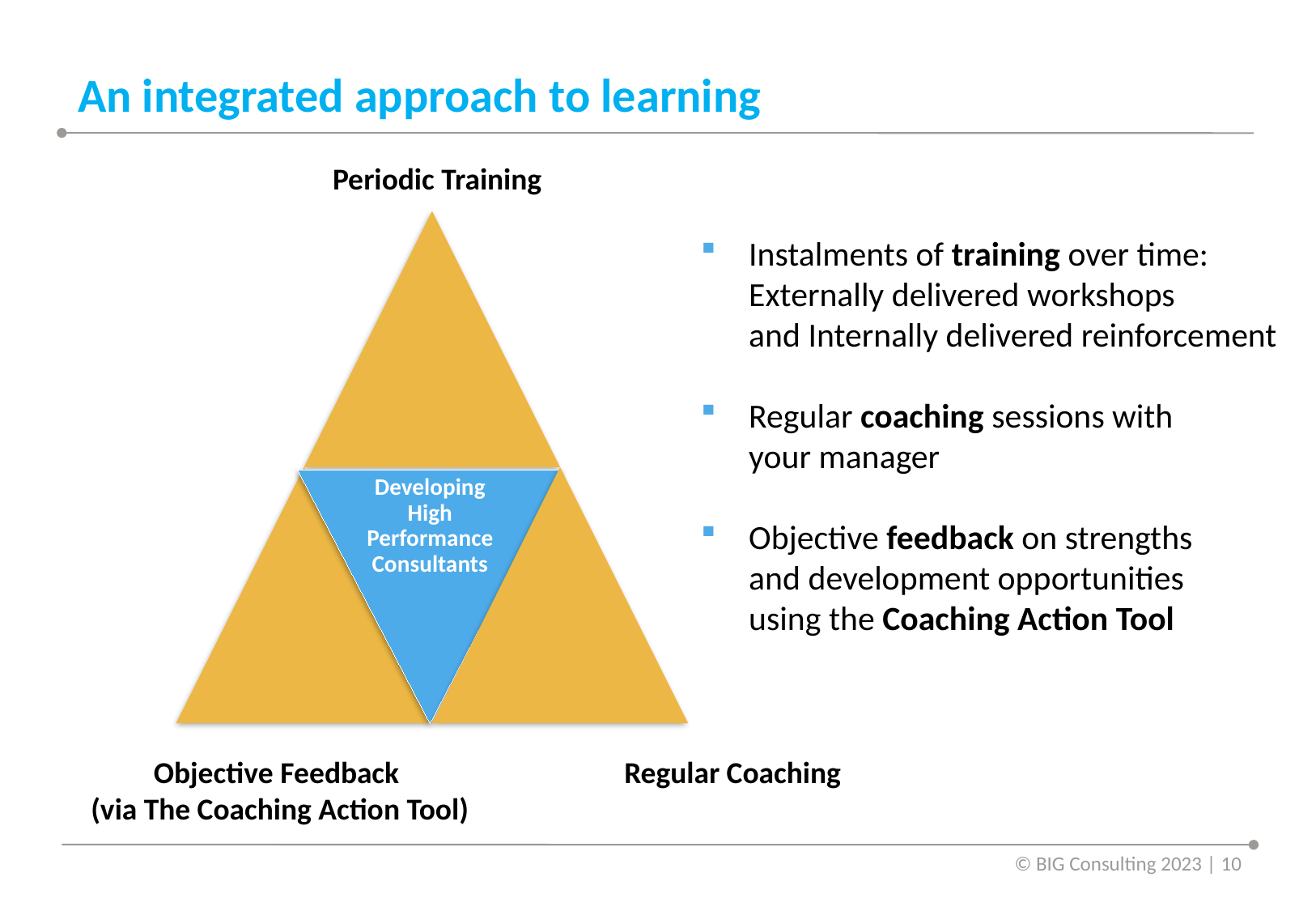

# An integrated approach to learning
Periodic Training

Developing High Performance Consultants

Instalments of training over time:
Externally delivered workshops
and Internally delivered reinforcement

Regular coaching sessions with
your manager

Objective feedback on strengths
and development opportunities
using the Coaching Action Tool
Objective Feedback
(via The Coaching Action Tool)
Regular Coaching